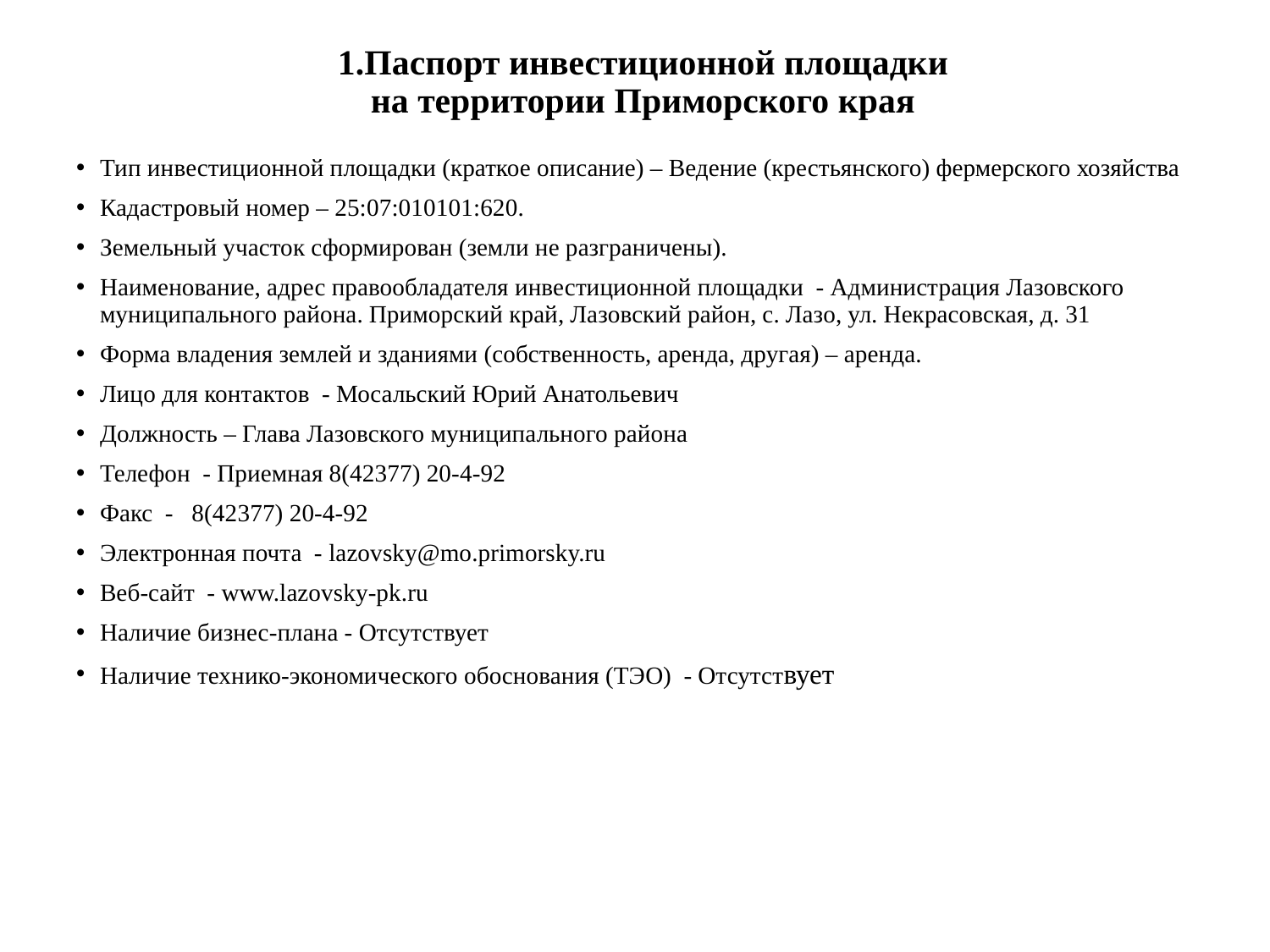

# 1.Паспорт инвестиционной площадки на территории Приморского края
Тип инвестиционной площадки (краткое описание) – Ведение (крестьянского) фермерского хозяйства
Кадастровый номер – 25:07:010101:620.
Земельный участок сформирован (земли не разграничены).
Наименование, адрес правообладателя инвестиционной площадки  - Администрация Лазовского муниципального района. Приморский край, Лазовский район, с. Лазо, ул. Некрасовская, д. 31
Форма владения землей и зданиями (собственность, аренда, другая) – аренда.
Лицо для контактов  - Мосальский Юрий Анатольевич
Должность – Глава Лазовского муниципального района
Телефон  - Приемная 8(42377) 20-4-92
Факс  -   8(42377) 20-4-92
Электронная почта  - lazovsky@mo.primorsky.ru
Веб-сайт  - www.lazovsky-pk.ru
Наличие бизнес-плана - Отсутствует
Наличие технико-экономического обоснования (ТЭО)  - Отсутствует